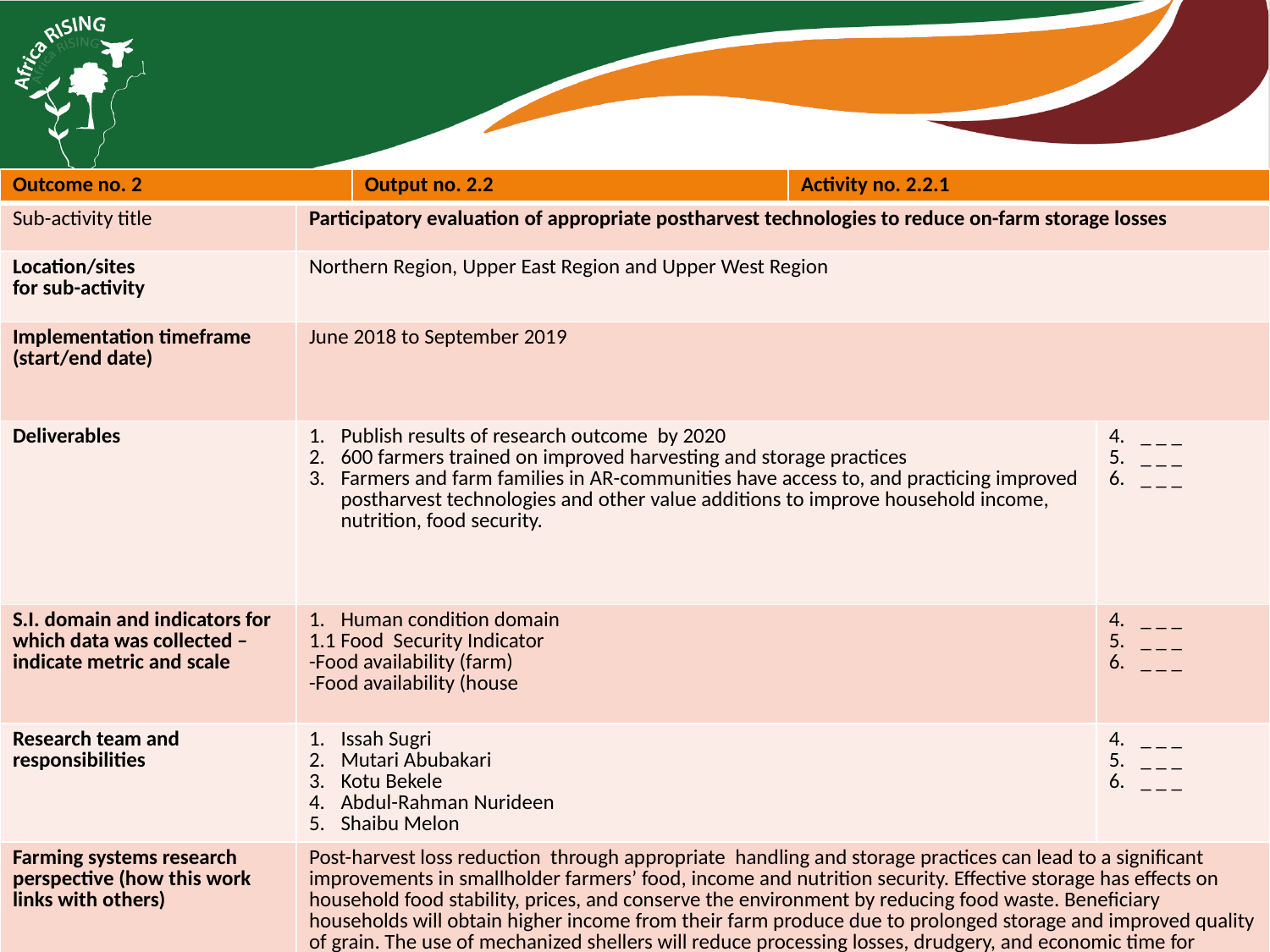

| Outcome no. 2 |  | Output no. 2.2 | Activity no. 2.2.1 |  |
| --- | --- | --- | --- | --- |
| Sub-activity title | Participatory evaluation of appropriate postharvest technologies to reduce on-farm storage losses |  |  |  |
| Location/sites for sub-activity | Northern Region, Upper East Region and Upper West Region |  |  |  |
| Implementation timeframe (start/end date) | June 2018 to September 2019 |  |  |  |
| Deliverables | Publish results of research outcome by 2020 600 farmers trained on improved harvesting and storage practices Farmers and farm families in AR-communities have access to, and practicing improved postharvest technologies and other value additions to improve household income, nutrition, food security. |  |  | \_ \_ \_ \_ \_ \_ \_ \_ \_ |
| S.I. domain and indicators for which data was collected – indicate metric and scale | Human condition domain 1.1 Food Security Indicator -Food availability (farm) -Food availability (house |  |  | \_ \_ \_ \_ \_ \_ \_ \_ \_ |
| Research team and responsibilities | Issah Sugri Mutari Abubakari Kotu Bekele Abdul-Rahman Nurideen Shaibu Melon |  |  | \_ \_ \_ \_ \_ \_ \_ \_ \_ |
| Farming systems research perspective (how this work links with others) | Post-harvest loss reduction through appropriate handling and storage practices can lead to a significant improvements in smallholder farmers’ food, income and nutrition security. Effective storage has effects on household food stability, prices, and conserve the environment by reducing food waste. Beneficiary households will obtain higher income from their farm produce due to prolonged storage and improved quality of grain. The use of mechanized shellers will reduce processing losses, drudgery, and economic time for women involved in postharvest operations. |  |  |  |
| Estimated fund requirement | $45,000.00. |  |  |  |